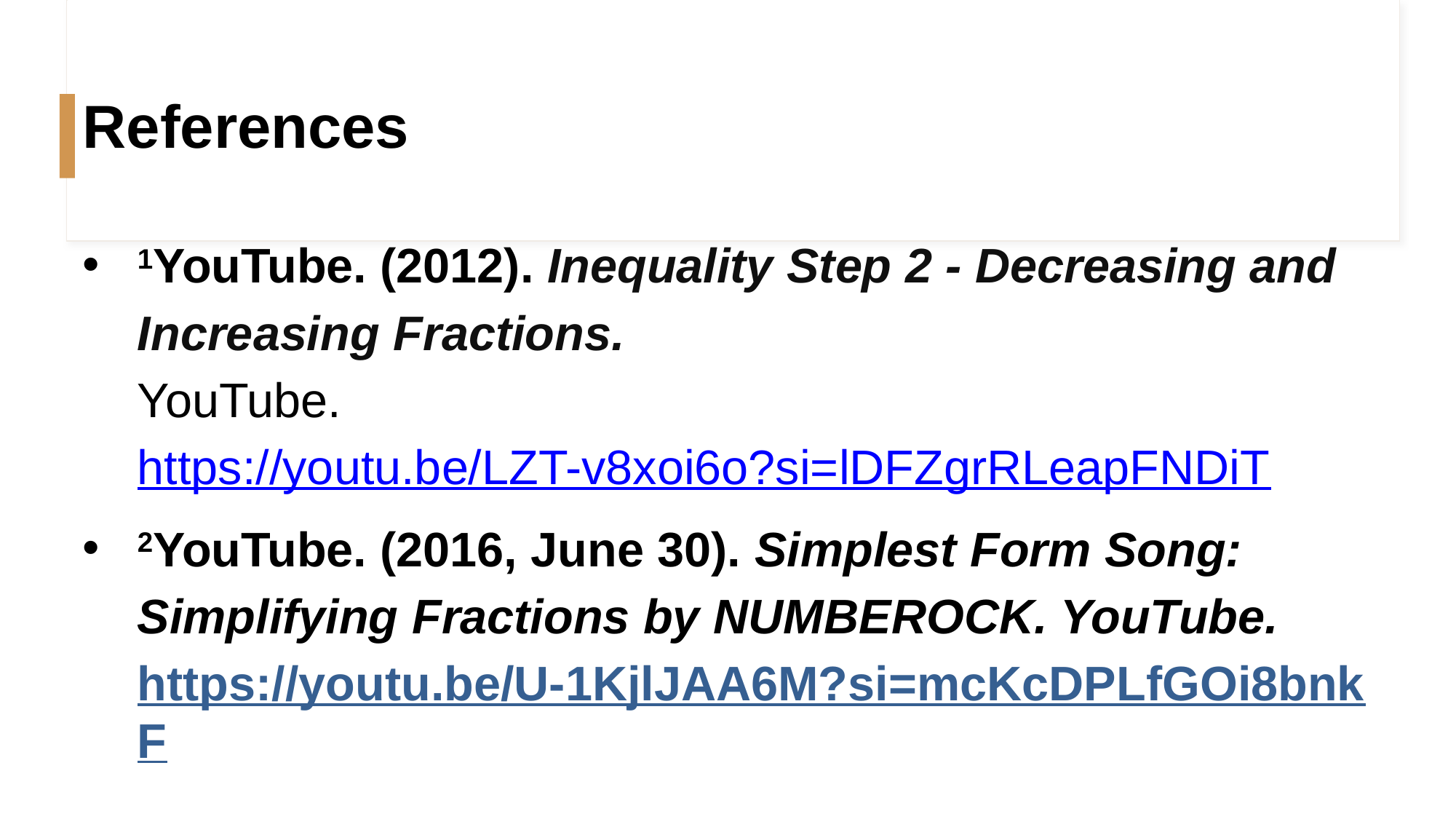

# References
1YouTube. (2012). Inequality Step 2 - Decreasing and Increasing Fractions.
YouTube. https://youtu.be/LZT-v8xoi6o?si=lDFZgrRLeapFNDiT
2YouTube. (2016, June 30). Simplest Form Song: Simplifying Fractions by NUMBEROCK. YouTube. https://youtu.be/U-1KjlJAA6M?si=mcKcDPLfGOi8bnkF